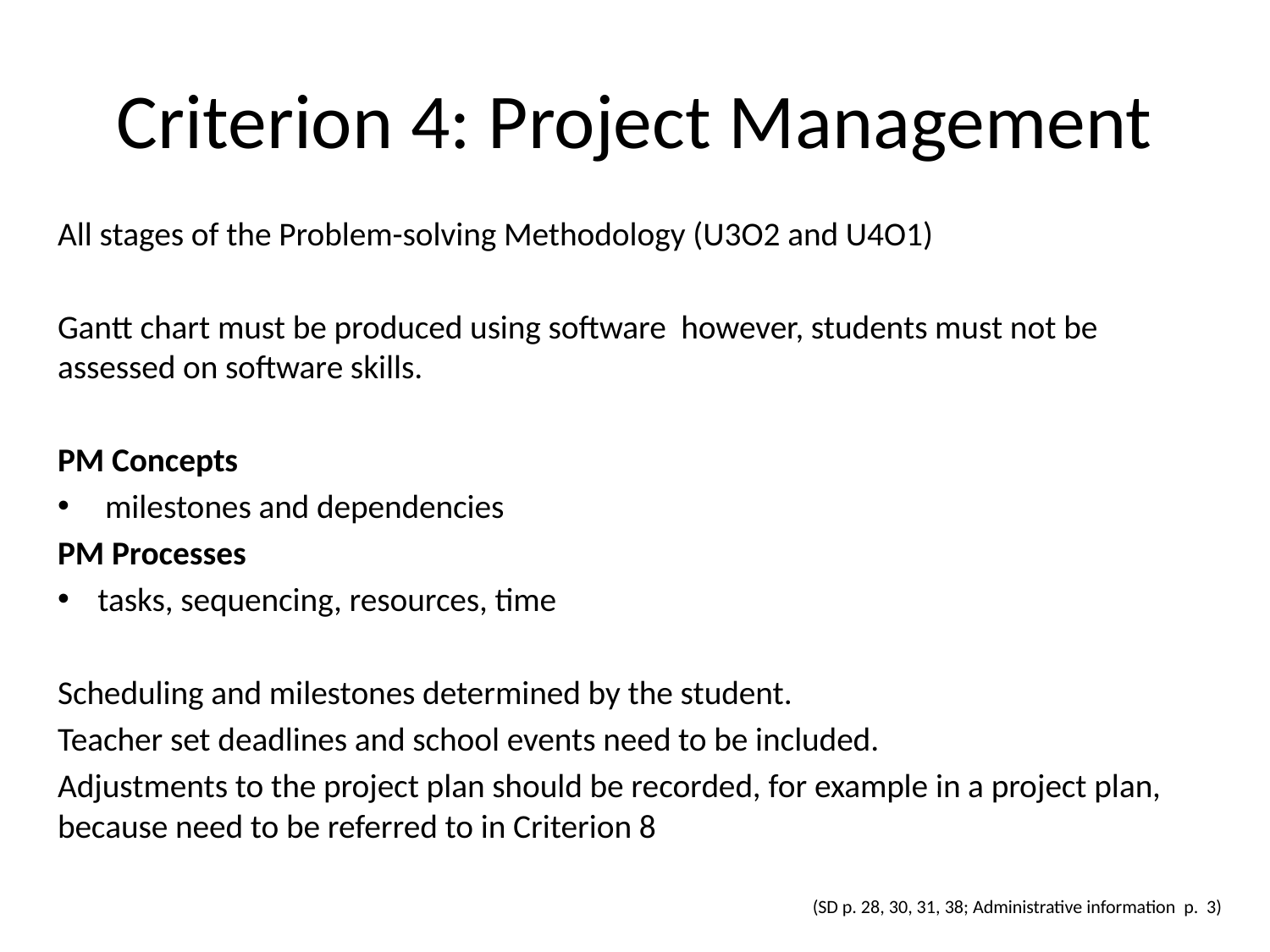

# Criterion 4: Project Management
All stages of the Problem-solving Methodology (U3O2 and U4O1)

Gantt chart must be produced using software  however, students must not be assessed on software skills.

PM Concepts
 milestones and dependencies
PM Processes
tasks, sequencing, resources, time

Scheduling and milestones determined by the student.
Teacher set deadlines and school events need to be included.
Adjustments to the project plan should be recorded, for example in a project plan, because need to be referred to in Criterion 8

(SD p. 28, 30, 31, 38; Administrative information  p.  3)